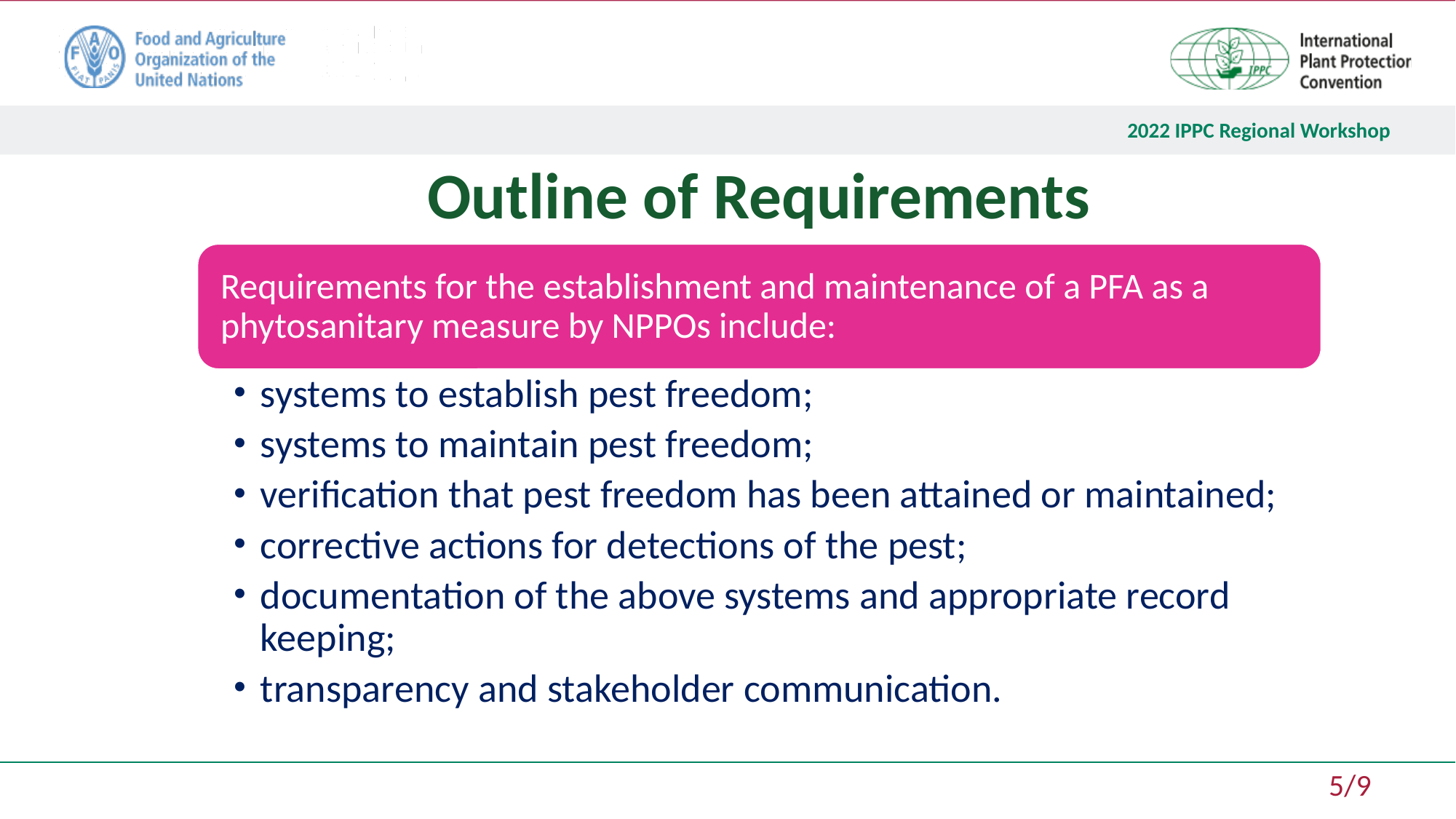

Outline of Requirements
Requirements for the establishment and maintenance of a PFA as a phytosanitary measure by NPPOs include:
systems to establish pest freedom;
systems to maintain pest freedom;
verification that pest freedom has been attained or maintained;
corrective actions for detections of the pest;
documentation of the above systems and appropriate record keeping;
transparency and stakeholder communication.